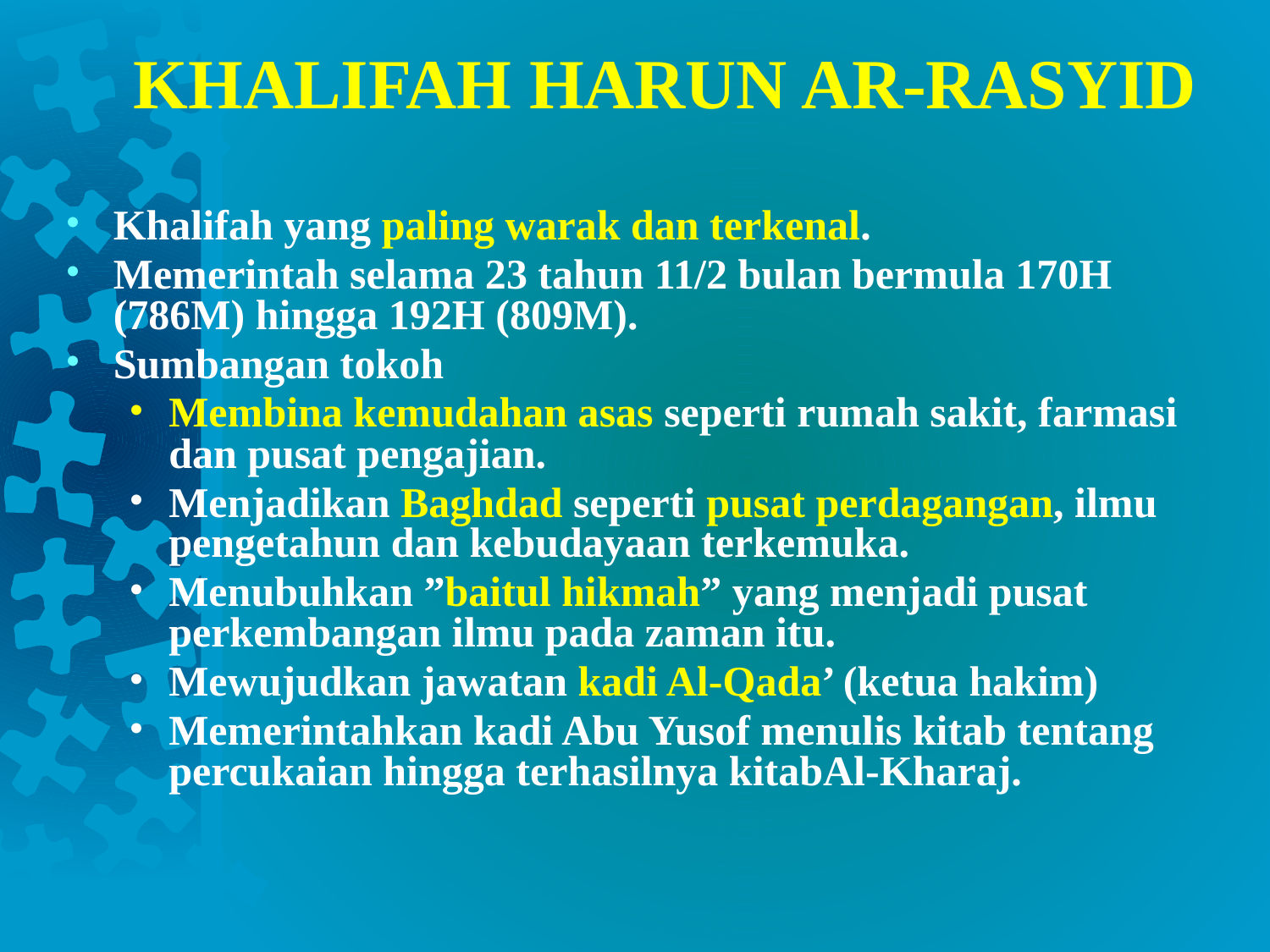

# KHALIFAH HARUN AR-RASYID
Khalifah yang paling warak dan terkenal.
Memerintah selama 23 tahun 11/2 bulan bermula 170H (786M) hingga 192H (809M).
Sumbangan tokoh
Membina kemudahan asas seperti rumah sakit, farmasi dan pusat pengajian.
Menjadikan Baghdad seperti pusat perdagangan, ilmu pengetahun dan kebudayaan terkemuka.
Menubuhkan ”baitul hikmah” yang menjadi pusat perkembangan ilmu pada zaman itu.
Mewujudkan jawatan kadi Al-Qada’ (ketua hakim)
Memerintahkan kadi Abu Yusof menulis kitab tentang percukaian hingga terhasilnya kitabAl-Kharaj.